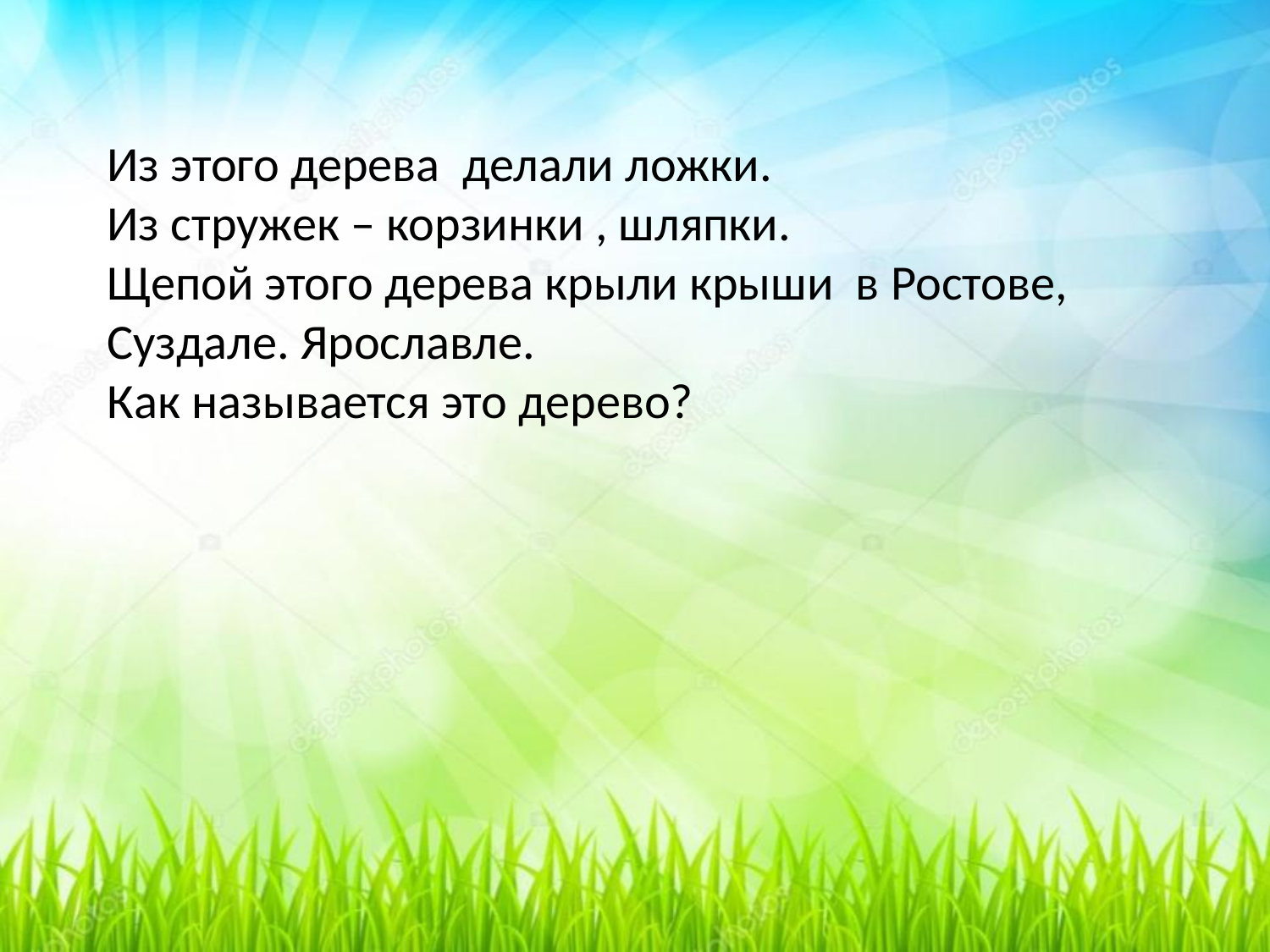

Из этого дерева  делали ложки.
Из стружек – корзинки , шляпки.
Щепой этого дерева крыли крыши  в Ростове, Суздале. Ярославле.
Как называется это дерево?